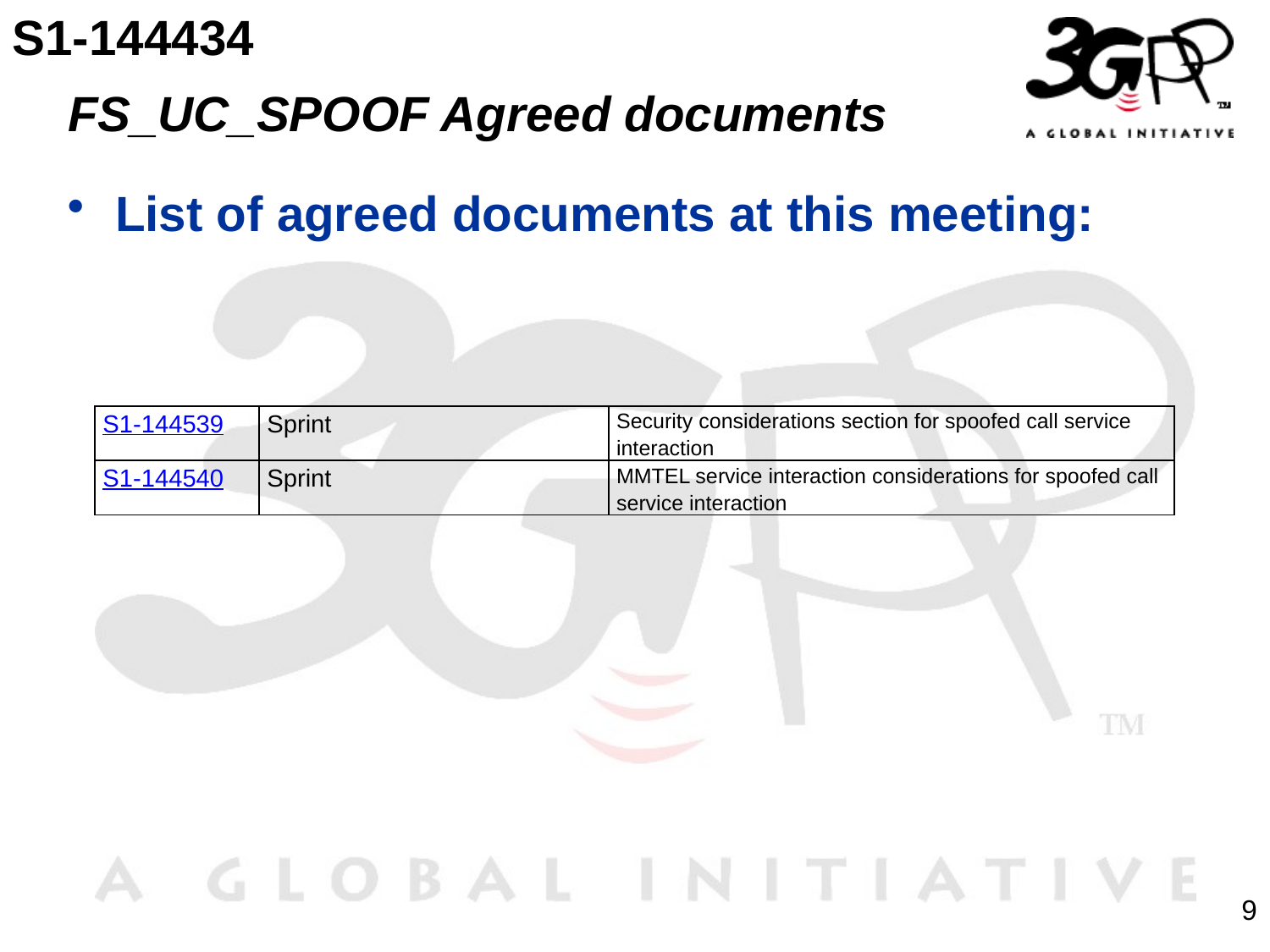

S1-144434
# FS_UC_SPOOF Agreed documents
List of agreed documents at this meeting:

| S1-144539 | Sprint | Security considerations section for spoofed call service interaction |
| --- | --- | --- |
| S1-144540 | Sprint | MMTEL service interaction considerations for spoofed call service interaction |
9